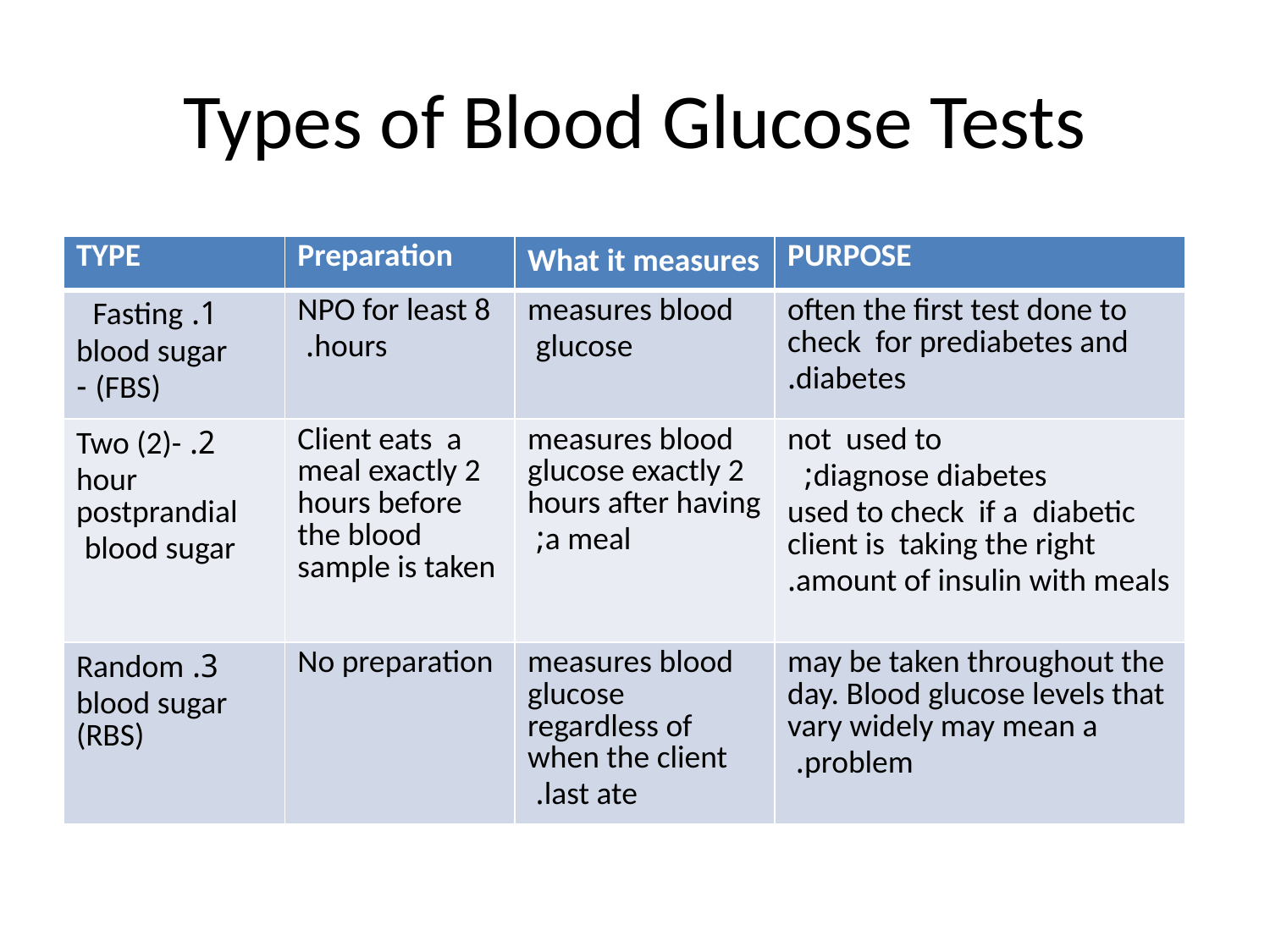

# Types of Blood Glucose Tests
| TYPE | Preparation | What it measures | PURPOSE |
| --- | --- | --- | --- |
| 1. Fasting  blood sugar (FBS) - | NPO for least 8 hours. | measures blood glucose | often the first test done to check for prediabetes and diabetes. |
| 2. Two (2)-hour postprandial blood sugar | Client eats a meal exactly 2 hours before the blood sample is taken | measures blood glucose exactly 2 hours after having a meal; | not used to diagnose diabetes; used to check if a  diabetic client is taking the right amount of insulin with meals. |
| 3. Random blood sugar (RBS) | No preparation | measures blood glucose regardless of when the client last ate. | may be taken throughout the day. Blood glucose levels that vary widely may mean a problem. |